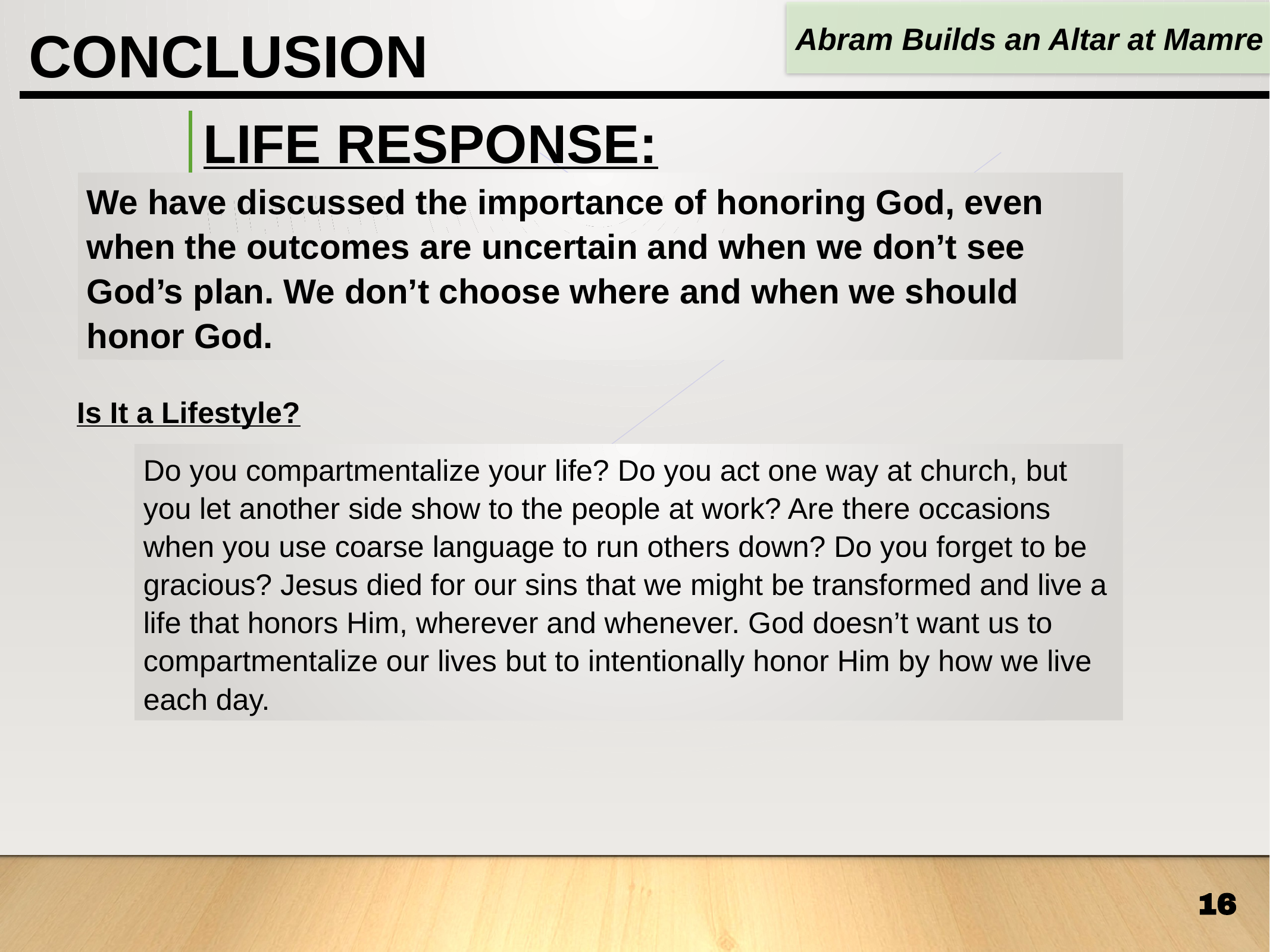

Abram Builds an Altar at Mamre
CONCLUSION
Life Response: Honor God daily.

We have discussed the importance of honoring God, even when the outcomes are uncertain and when we don’t see God’s plan. We don’t choose where and when we should honor God.
Is It a Lifestyle?
Do you compartmentalize your life? Do you act one way at church, but you let another side show to the people at work? Are there occasions when you use coarse language to run others down? Do you forget to be gracious? Jesus died for our sins that we might be transformed and live a life that honors Him, wherever and whenever. God doesn’t want us to compartmentalize our lives but to intentionally honor Him by how we live each day.
16